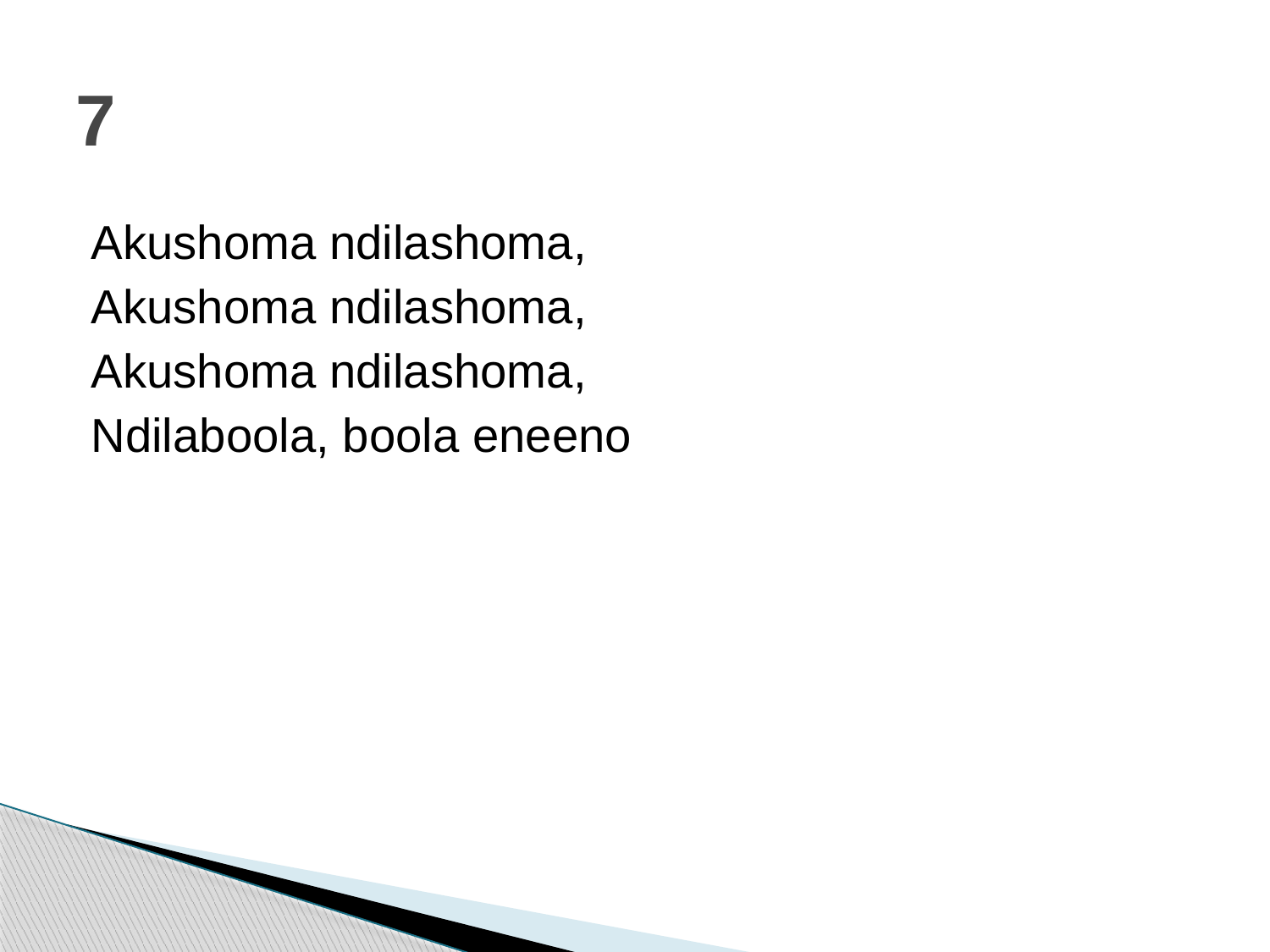

# 7
Akushoma ndilashoma,
Akushoma ndilashoma,
Akushoma ndilashoma,
Ndilaboola, boola eneeno